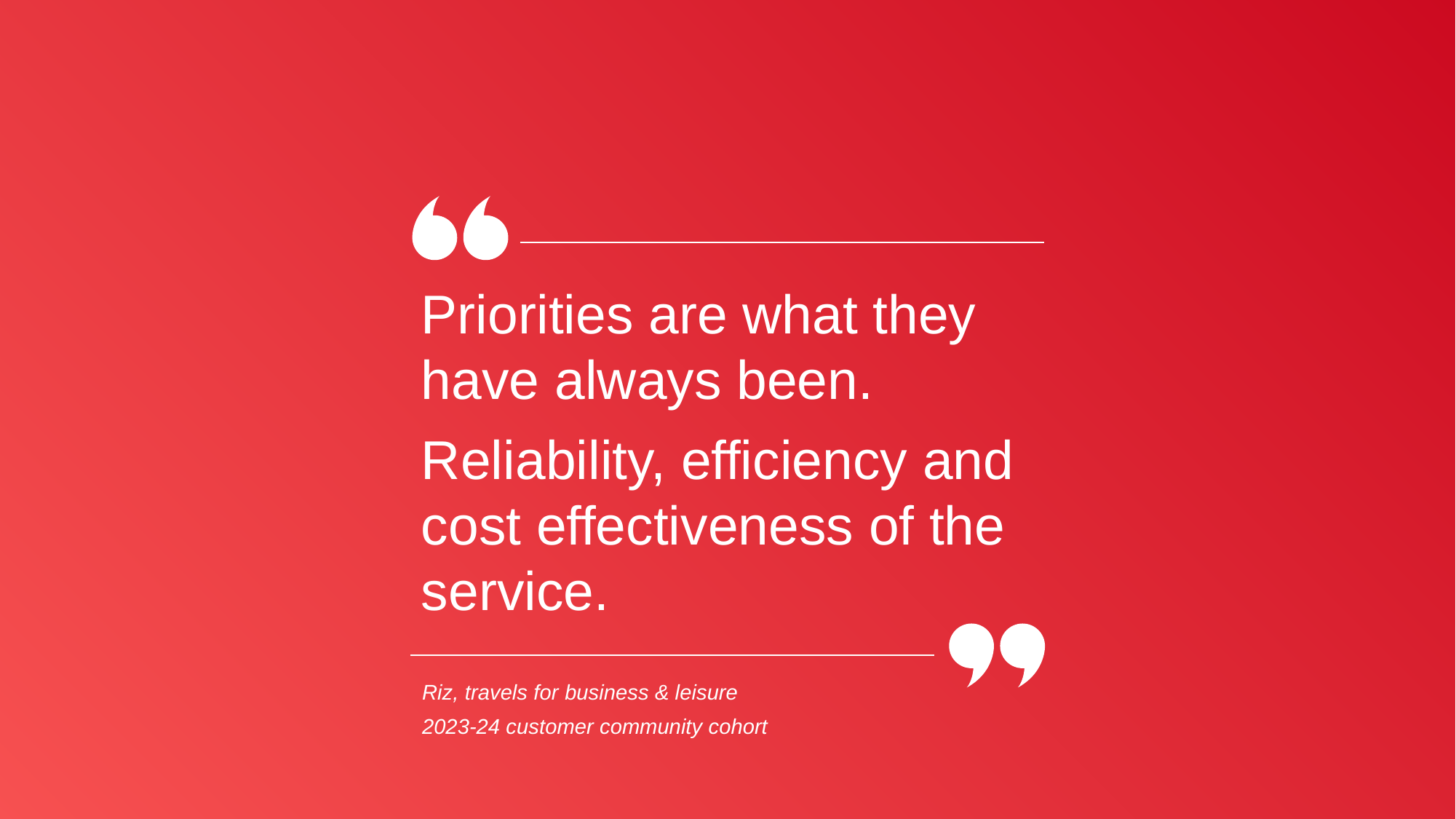

Priorities are what they have always been.
Reliability, efficiency and cost effectiveness of the service.

Riz, travels for business & leisure
2023-24 customer community cohort